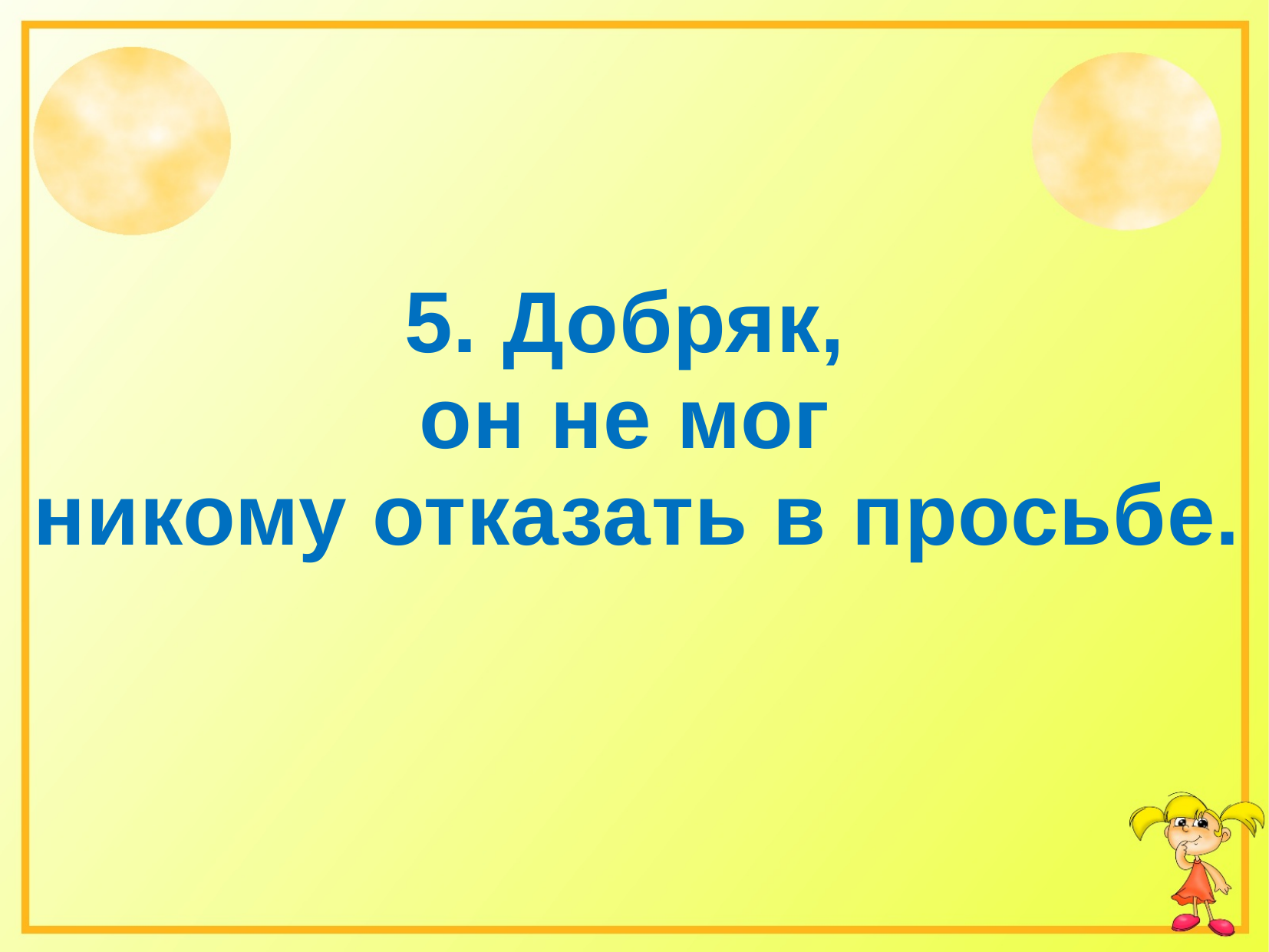

#
5. Добряк,
он не мог
никому отказать в просьбе.